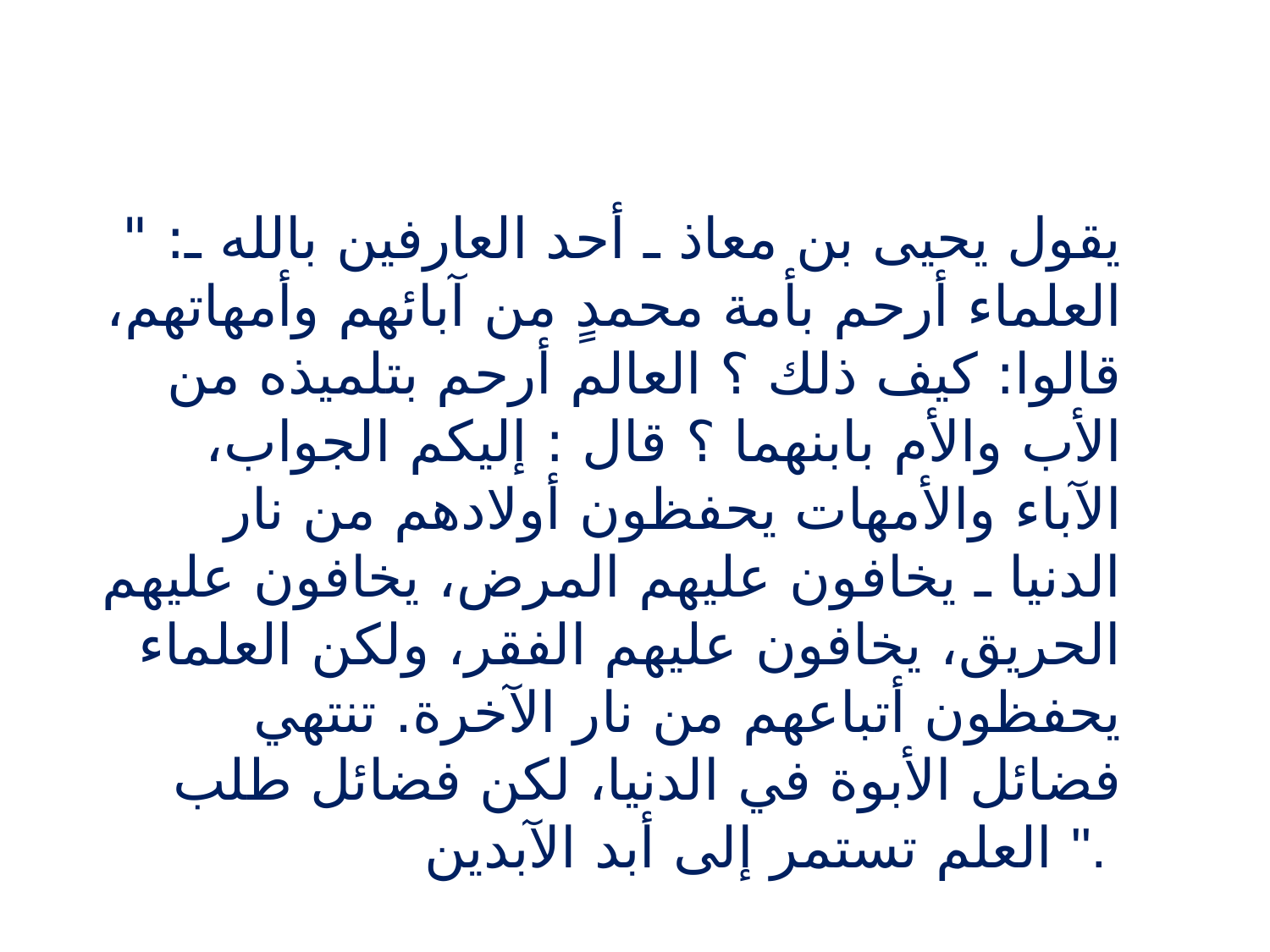

يقول يحيى بن معاذ ـ أحد العارفين بالله ـ: " العلماء أرحم بأمة محمدٍ من آبائهم وأمهاتهم، قالوا: كيف ذلك ؟ العالم أرحم بتلميذه من الأب والأم بابنهما ؟‍ قال : إليكم الجواب، الآباء والأمهات يحفظون أولادهم من نار الدنيا ـ يخافون عليهم المرض، يخافون عليهم الحريق، يخافون عليهم الفقر، ولكن العلماء يحفظون أتباعهم من نار الآخرة. تنتهي فضائل الأبوة في الدنيا، لكن فضائل طلب العلم تستمر إلى أبد الآبدين ".